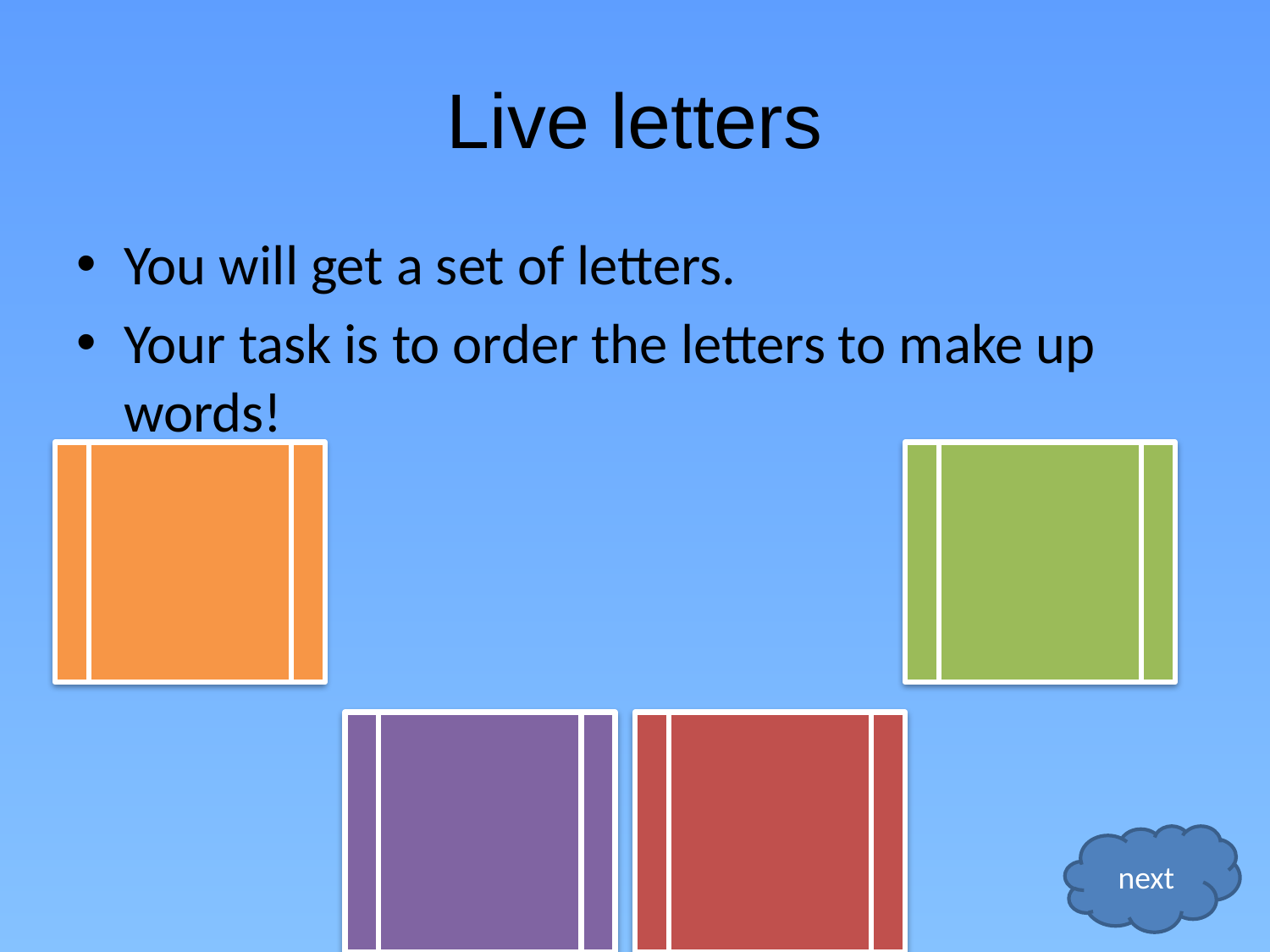

# Live letters
You will get a set of letters.
Your task is to order the letters to make up words!

next